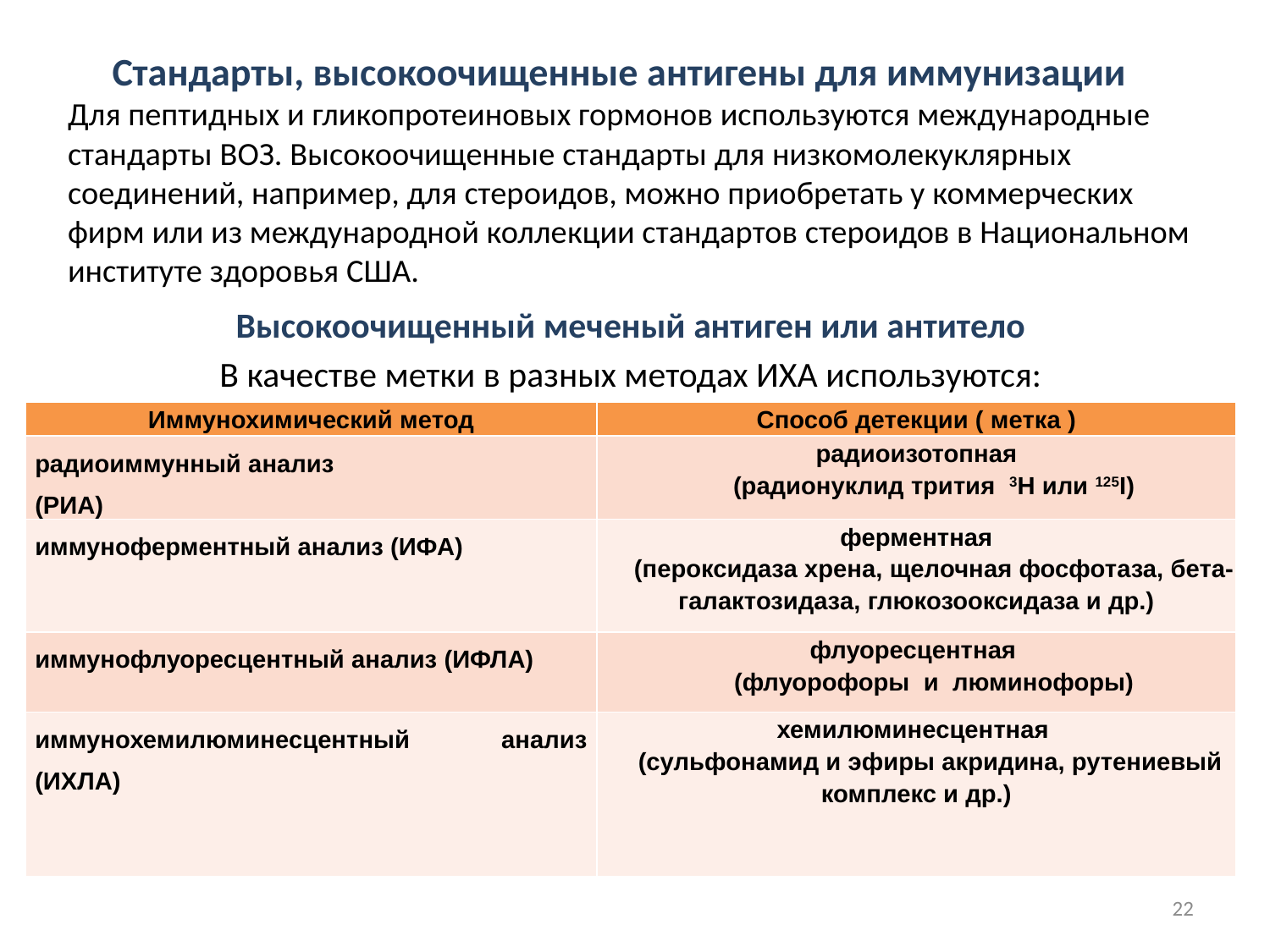

# Стандарты, высокоочищенные антигены для иммунизации Для пептидных и гликопротеиновых гормонов используются международные стандарты ВОЗ. Высокоочищенные стандарты для низкомолекуклярных соединений, например, для стероидов, можно приобретать у коммерческих фирм или из международной коллекции стандартов стероидов в Национальном институте здоровья США.
Высокоочищенный меченый антиген или антитело
В качестве метки в разных методах ИХА используются:

| Иммунохимический метод | Способ детекции ( метка ) |
| --- | --- |
| радиоиммунный анализ (РИА) | радиоизотопная (радионуклид трития 3Н или 125I) |
| иммуноферментный анализ (ИФА) | ферментная (пероксидаза хрена, щелочная фосфотаза, бета-галактозидаза, глюкозооксидаза и др.) |
| иммунофлуоресцентный анализ (ИФЛА) | флуоресцентная (флуорофоры и люминофоры) |
| иммунохемилюминесцентный анализ (ИХЛА) | хемилюминесцентная (сульфонамид и эфиры акридина, рутениевый комплекс и др.) |
22